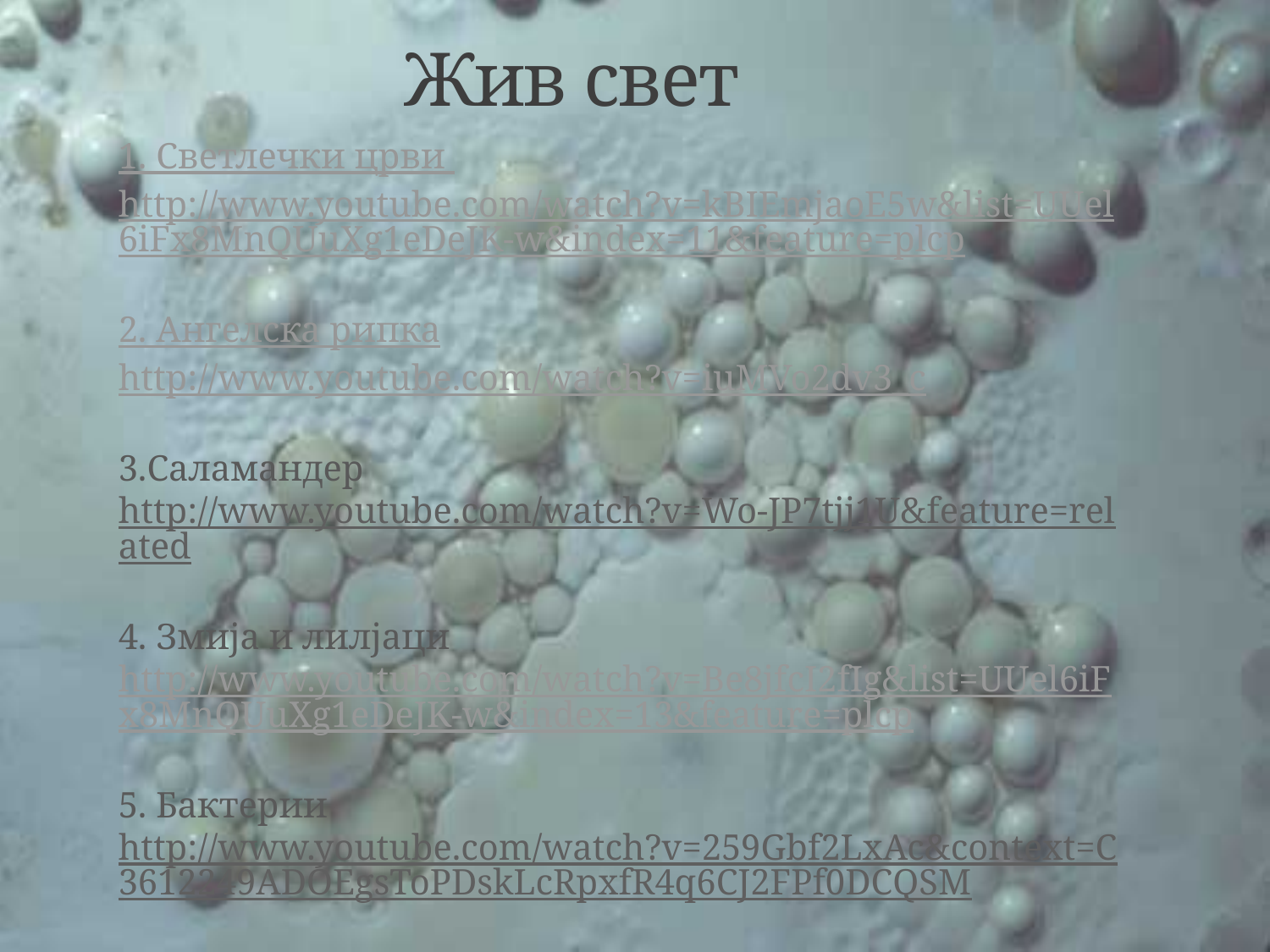

Жив свет
1. Светлечки црви http://www.youtube.com/watch?v=kBIEmjaoE5w&list=UUel6iFx8MnQUuXg1eDeJK-w&index=11&feature=plcp

2. Ангелска рипка
http://www.youtube.com/watch?v=iuMVo2dv3_c

3.Саламандер
http://www.youtube.com/watch?v=Wo-JP7tjj1U&feature=related

4. Змија и лилјаци
http://www.youtube.com/watch?v=Be8jfcI2fIg&list=UUel6iFx8MnQUuXg1eDeJK-w&index=13&feature=plcp

5. Бактерии
http://www.youtube.com/watch?v=259Gbf2LxAc&context=C3612249ADOEgsToPDskLcRpxfR4q6CJ2FPf0DCQSM